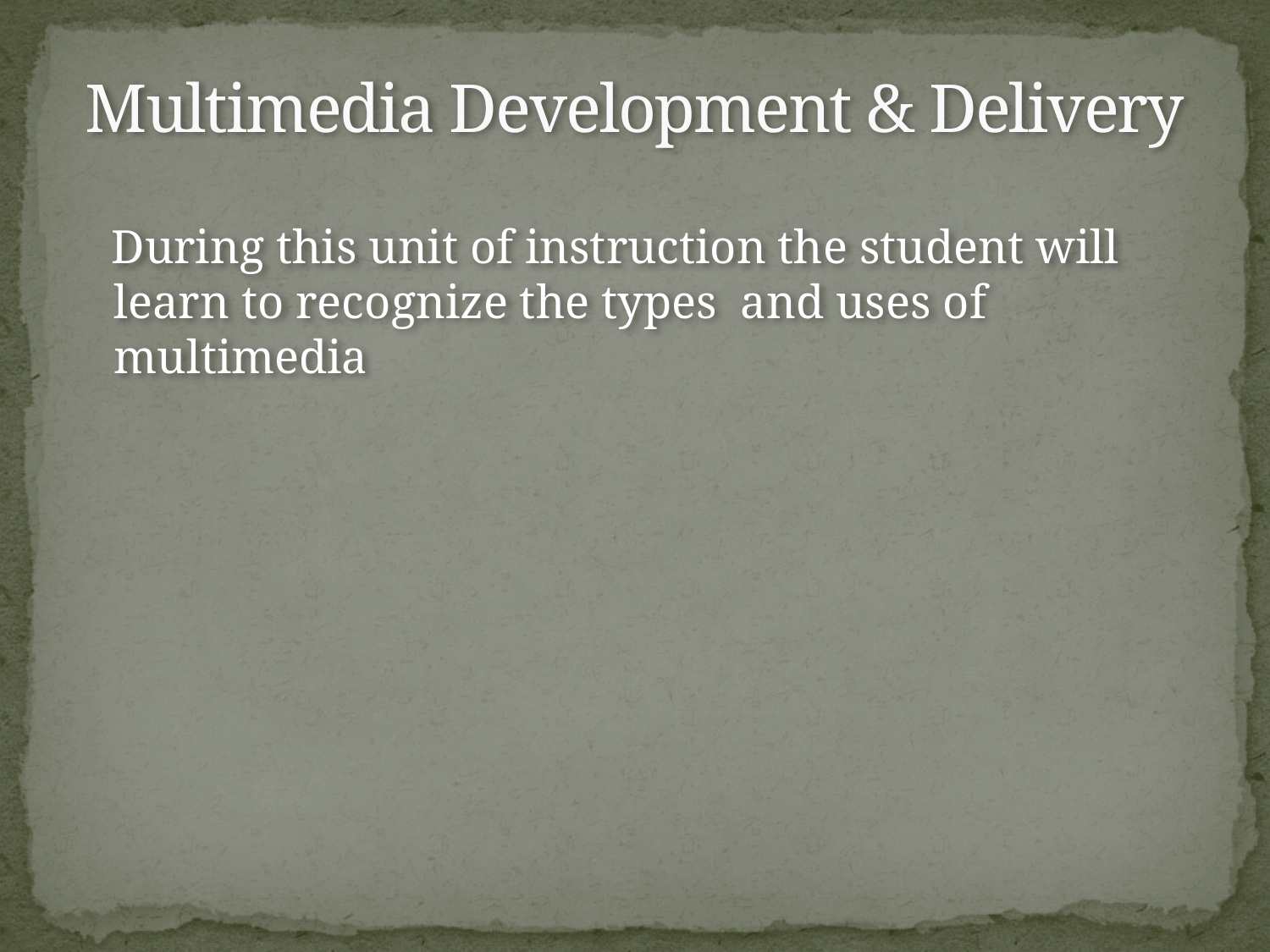

# Multimedia Development & Delivery
   During this unit of instruction the student will learn to recognize the types  and uses of multimedia